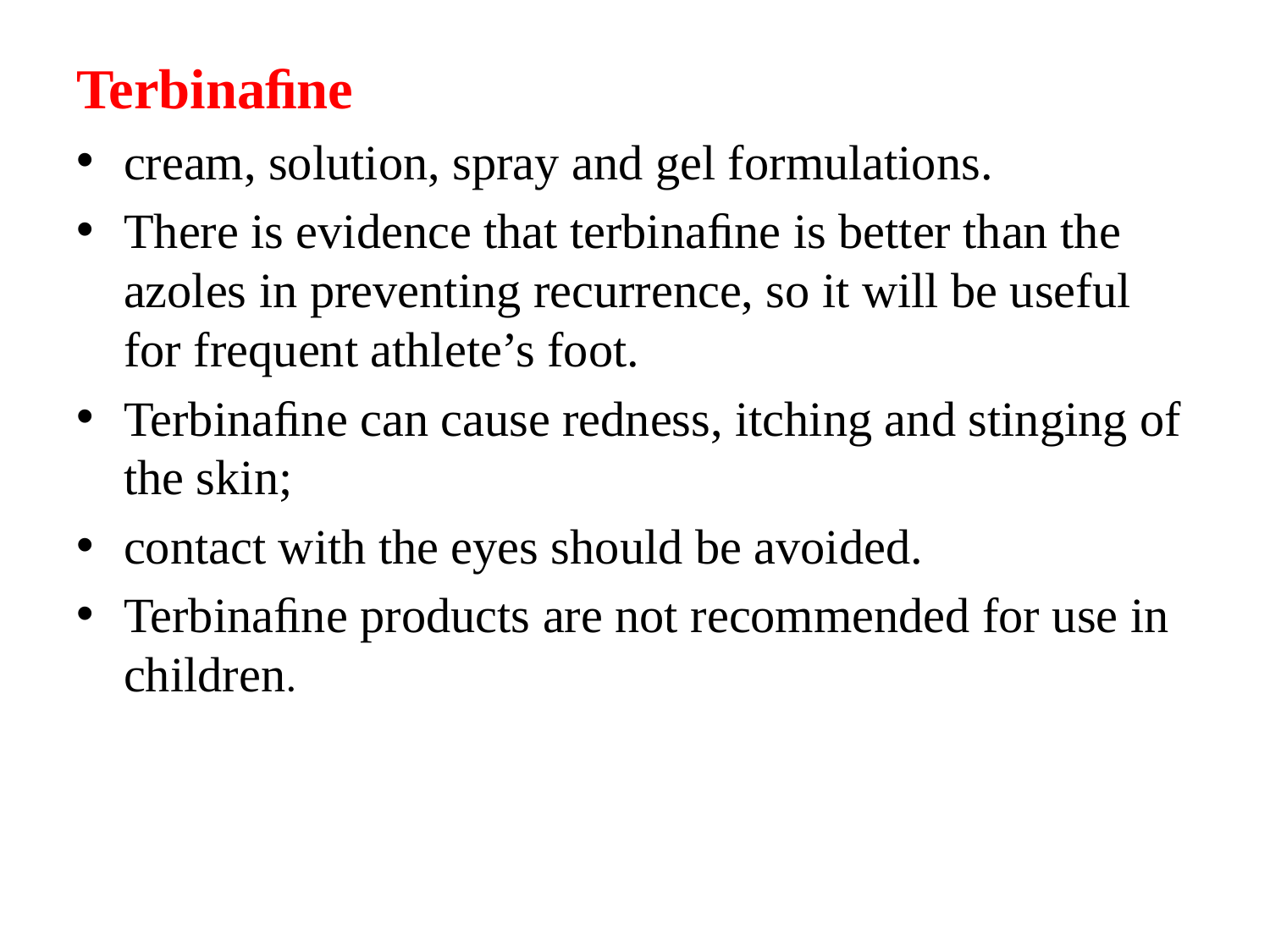

Terbinaﬁne
cream, solution, spray and gel formulations.
There is evidence that terbinaﬁne is better than the azoles in preventing recurrence, so it will be useful for frequent athlete’s foot.
Terbinaﬁne can cause redness, itching and stinging of the skin;
contact with the eyes should be avoided.
Terbinaﬁne products are not recommended for use in children.